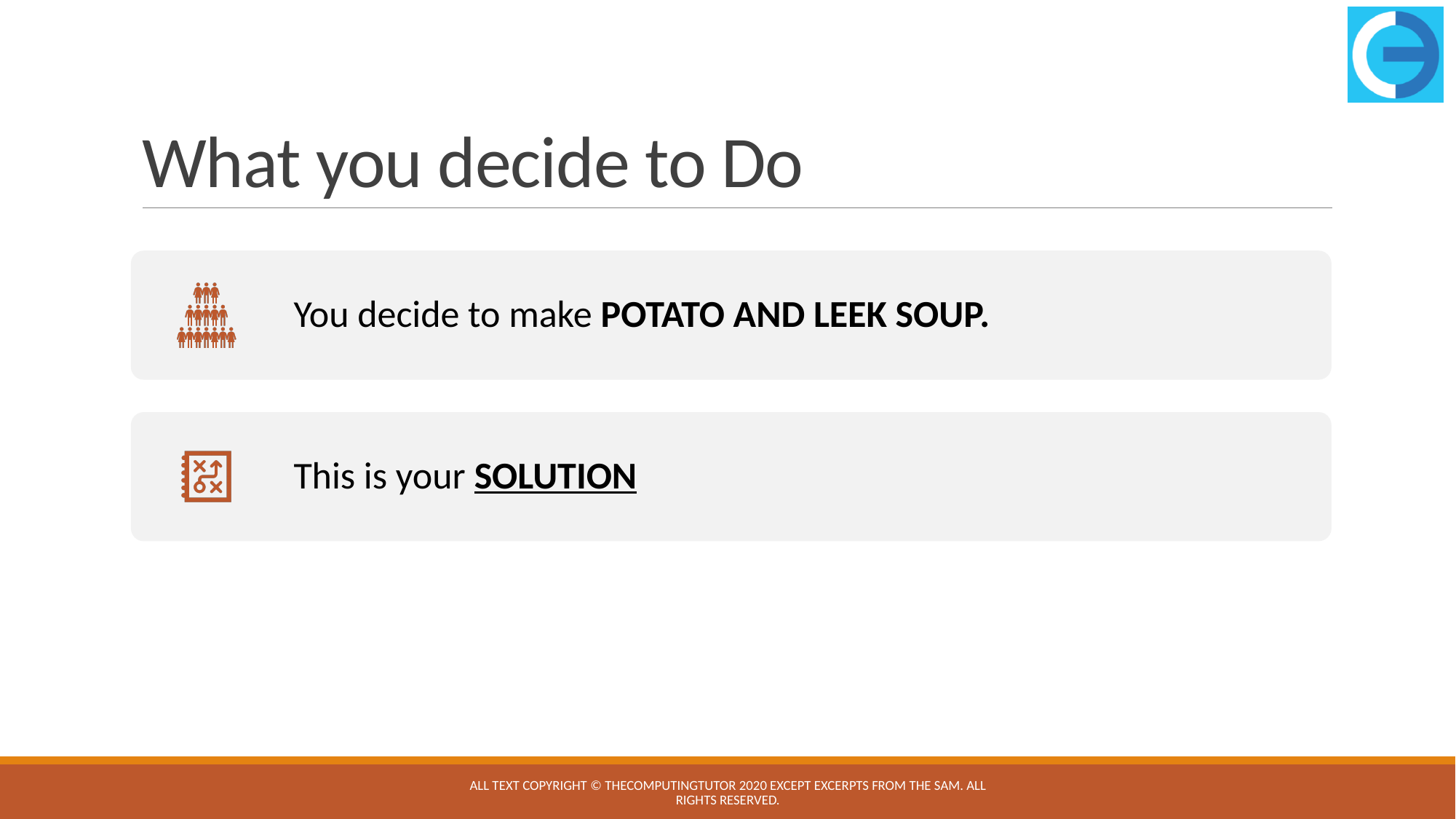

# What you decide to Do
You decide to make POTATO AND LEEK SOUP.
This is your SOLUTION

All text copyright © TheComputingTutor 2020 except excerpts from the SAM. All rights Reserved.